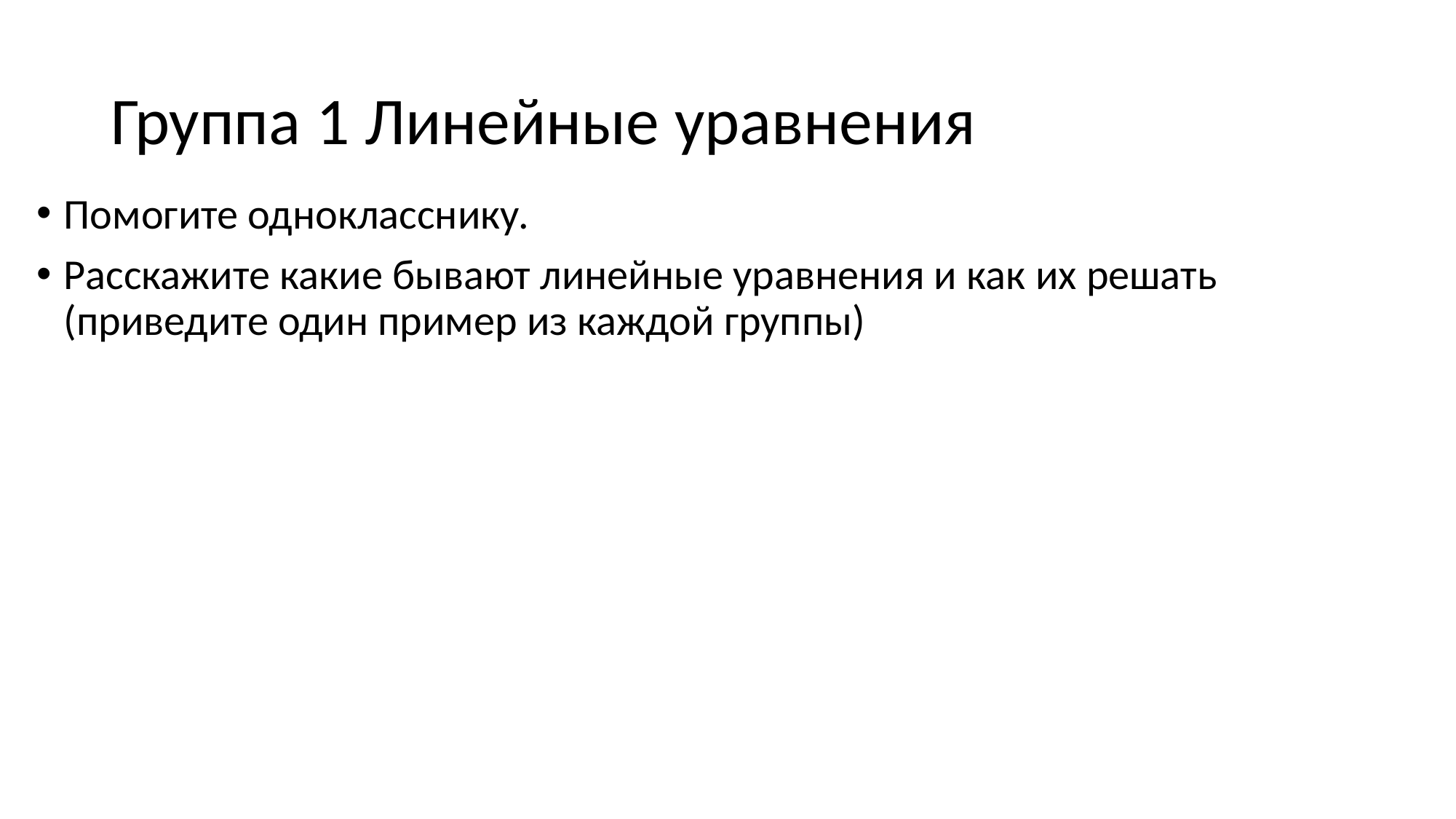

# Группа 1 Линейные уравнения
Помогите однокласснику.
Расскажите какие бывают линейные уравнения и как их решать (приведите один пример из каждой группы)